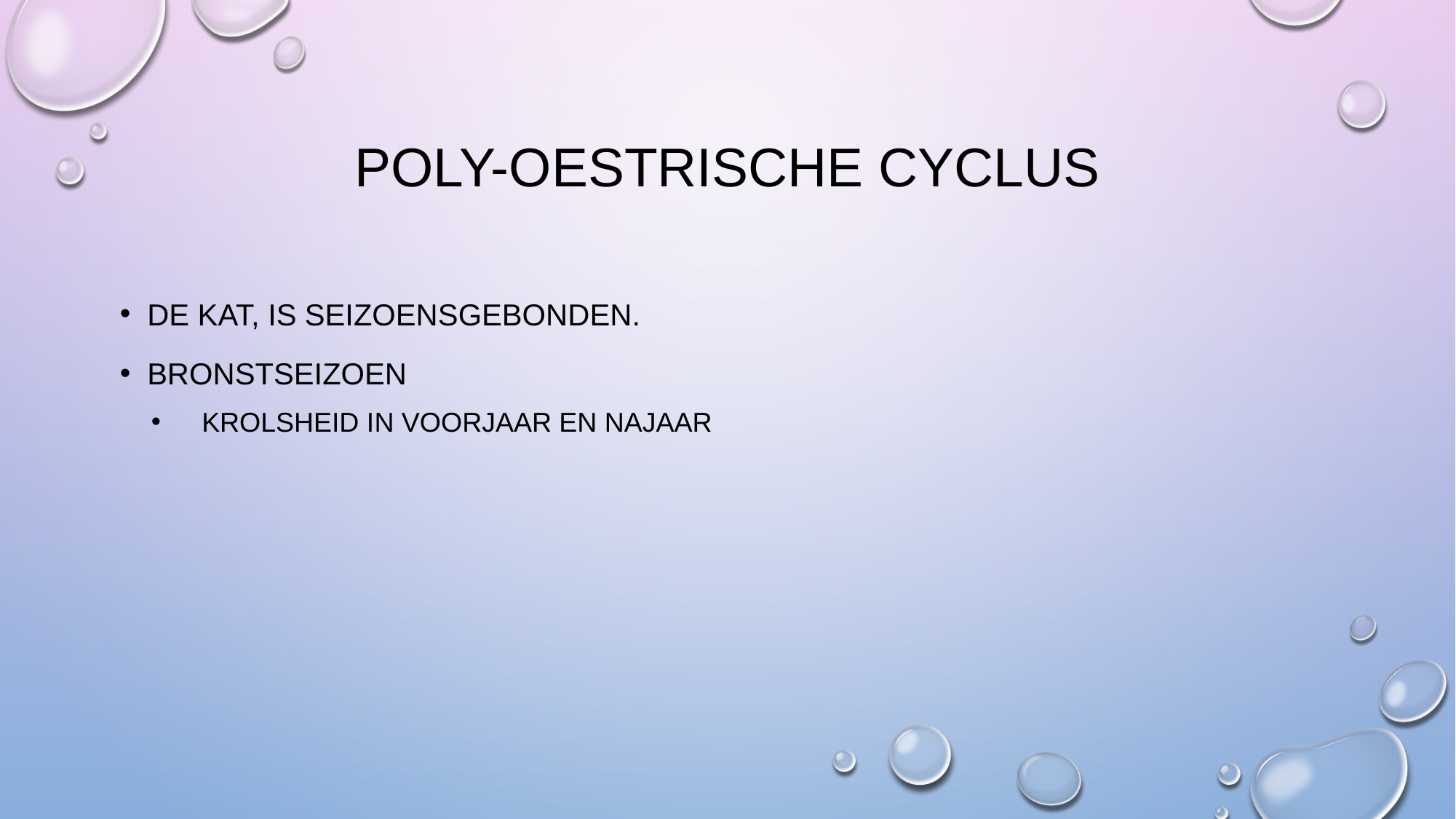

# Poly-oestrische cyclus
De kat, is seizoensgebonden.
Bronstseizoen
Krolsheid in voorjaar en najaar